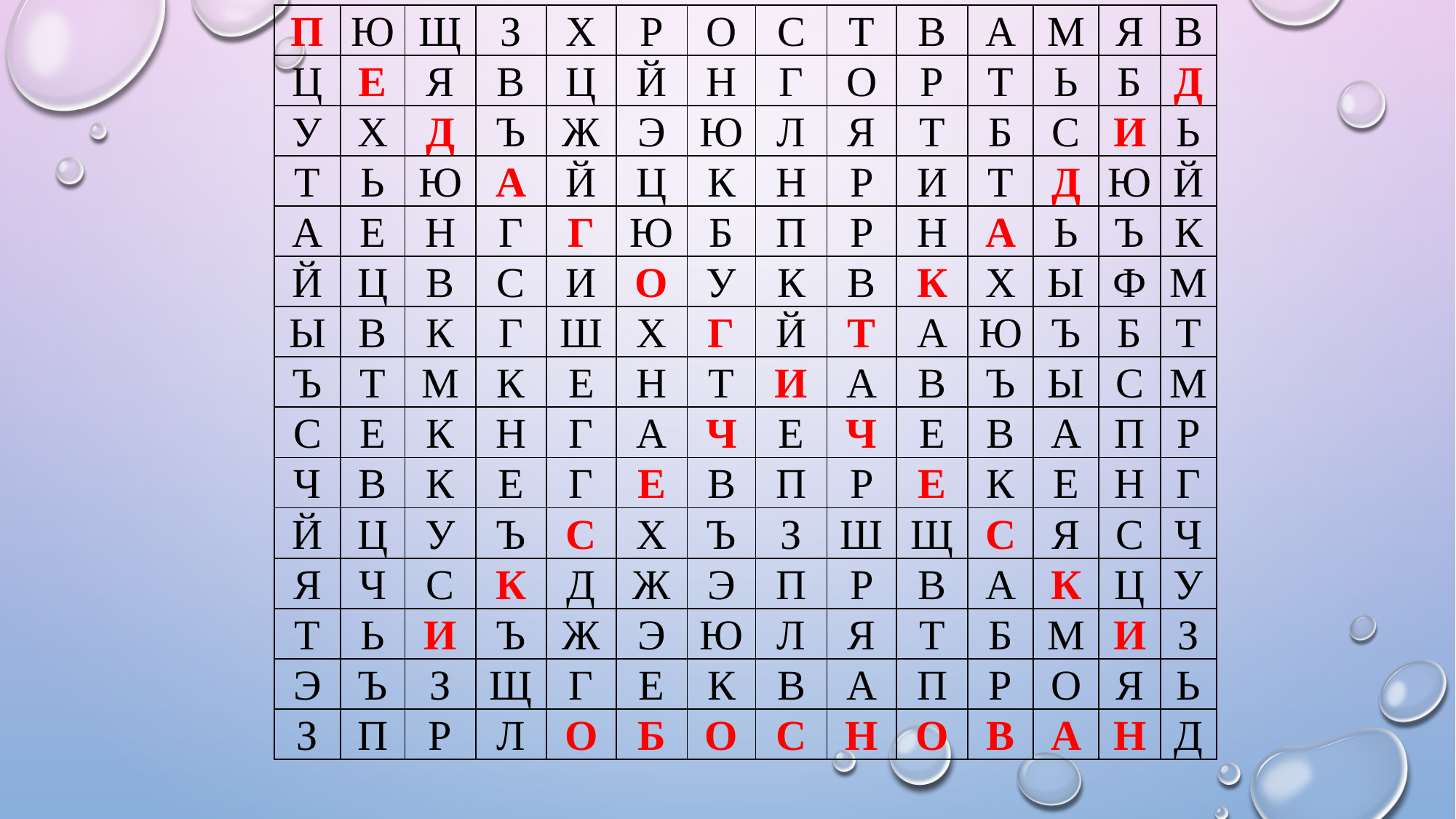

| П | Ю | Щ | З | Х | Р | О | С | Т | В | А | М | Я | В |
| --- | --- | --- | --- | --- | --- | --- | --- | --- | --- | --- | --- | --- | --- |
| Ц | Е | Я | В | Ц | Й | Н | Г | О | Р | Т | Ь | Б | Д |
| У | Х | Д | Ъ | Ж | Э | Ю | Л | Я | Т | Б | С | И | Ь |
| Т | Ь | Ю | А | Й | Ц | К | Н | Р | И | Т | Д | Ю | Й |
| А | Е | Н | Г | Г | Ю | Б | П | Р | Н | А | Ь | Ъ | К |
| Й | Ц | В | С | И | О | У | К | В | К | Х | Ы | Ф | М |
| Ы | В | К | Г | Ш | Х | Г | Й | Т | А | Ю | Ъ | Б | Т |
| Ъ | Т | М | К | Е | Н | Т | И | А | В | Ъ | Ы | С | М |
| С | Е | К | Н | Г | А | Ч | Е | Ч | Е | В | А | П | Р |
| Ч | В | К | Е | Г | Е | В | П | Р | Е | К | Е | Н | Г |
| Й | Ц | У | Ъ | С | Х | Ъ | З | Ш | Щ | С | Я | С | Ч |
| Я | Ч | С | К | Д | Ж | Э | П | Р | В | А | К | Ц | У |
| Т | Ь | И | Ъ | Ж | Э | Ю | Л | Я | Т | Б | М | И | З |
| Э | Ъ | З | Щ | Г | Е | К | В | А | П | Р | О | Я | Ь |
| З | П | Р | Л | О | Б | О | С | Н | О | В | А | Н | Д |
#